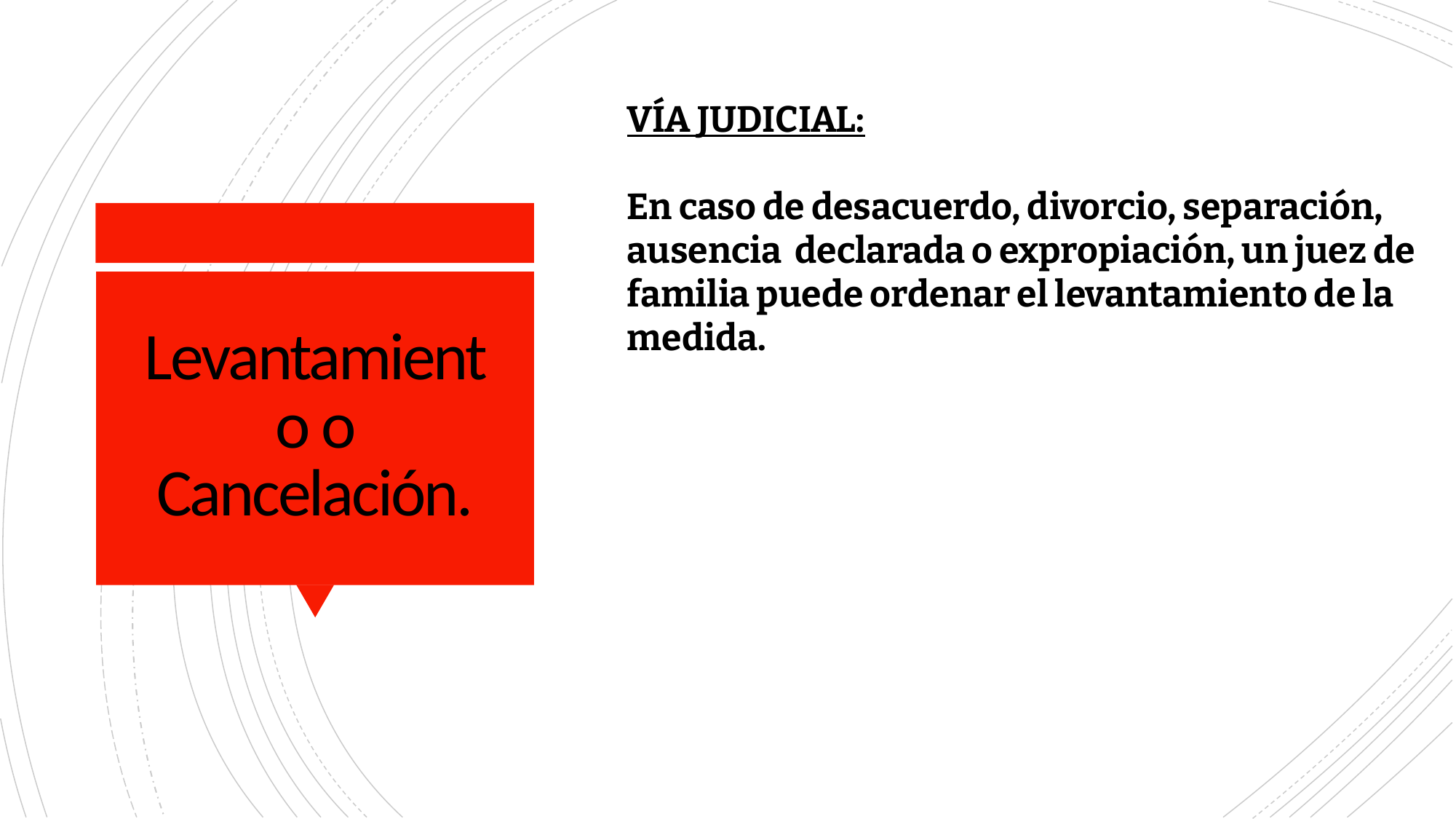

VÍA JUDICIAL:

En caso de desacuerdo, divorcio, separación, ausencia  declarada o expropiación, un juez de familia puede ordenar el levantamiento de la medida.

# Levantamiento o Cancelación.